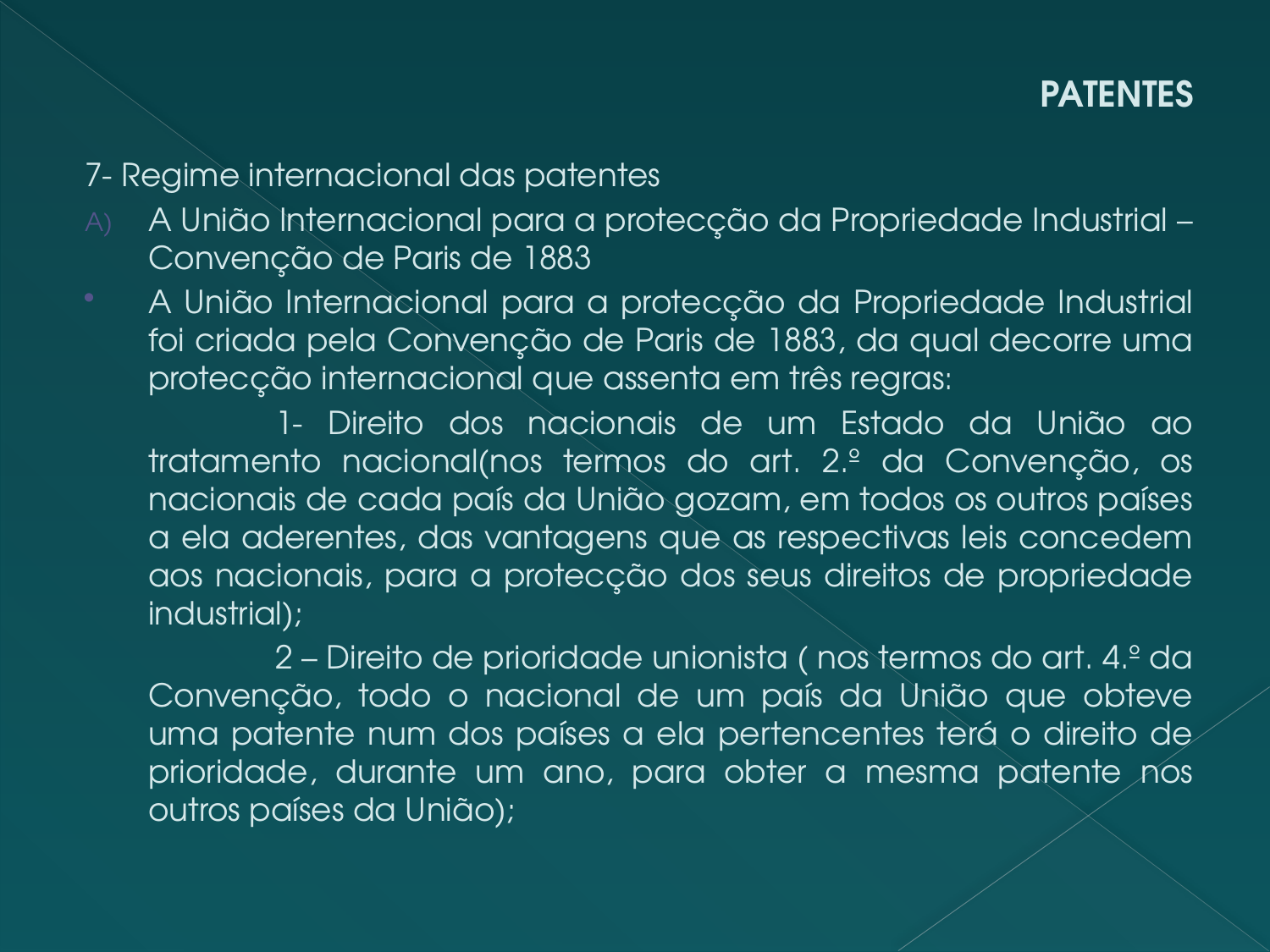

# PATENTES
7- Regime internacional das patentes
A União Internacional para a protecção da Propriedade Industrial – Convenção de Paris de 1883
A União Internacional para a protecção da Propriedade Industrial foi criada pela Convenção de Paris de 1883, da qual decorre uma protecção internacional que assenta em três regras:
		1- Direito dos nacionais de um Estado da União ao tratamento nacional(nos termos do art. 2.º da Convenção, os nacionais de cada país da União gozam, em todos os outros países a ela aderentes, das vantagens que as respectivas leis concedem aos nacionais, para a protecção dos seus direitos de propriedade industrial);
		2 – Direito de prioridade unionista ( nos termos do art. 4.º da Convenção, todo o nacional de um país da União que obteve uma patente num dos países a ela pertencentes terá o direito de prioridade, durante um ano, para obter a mesma patente nos outros países da União);